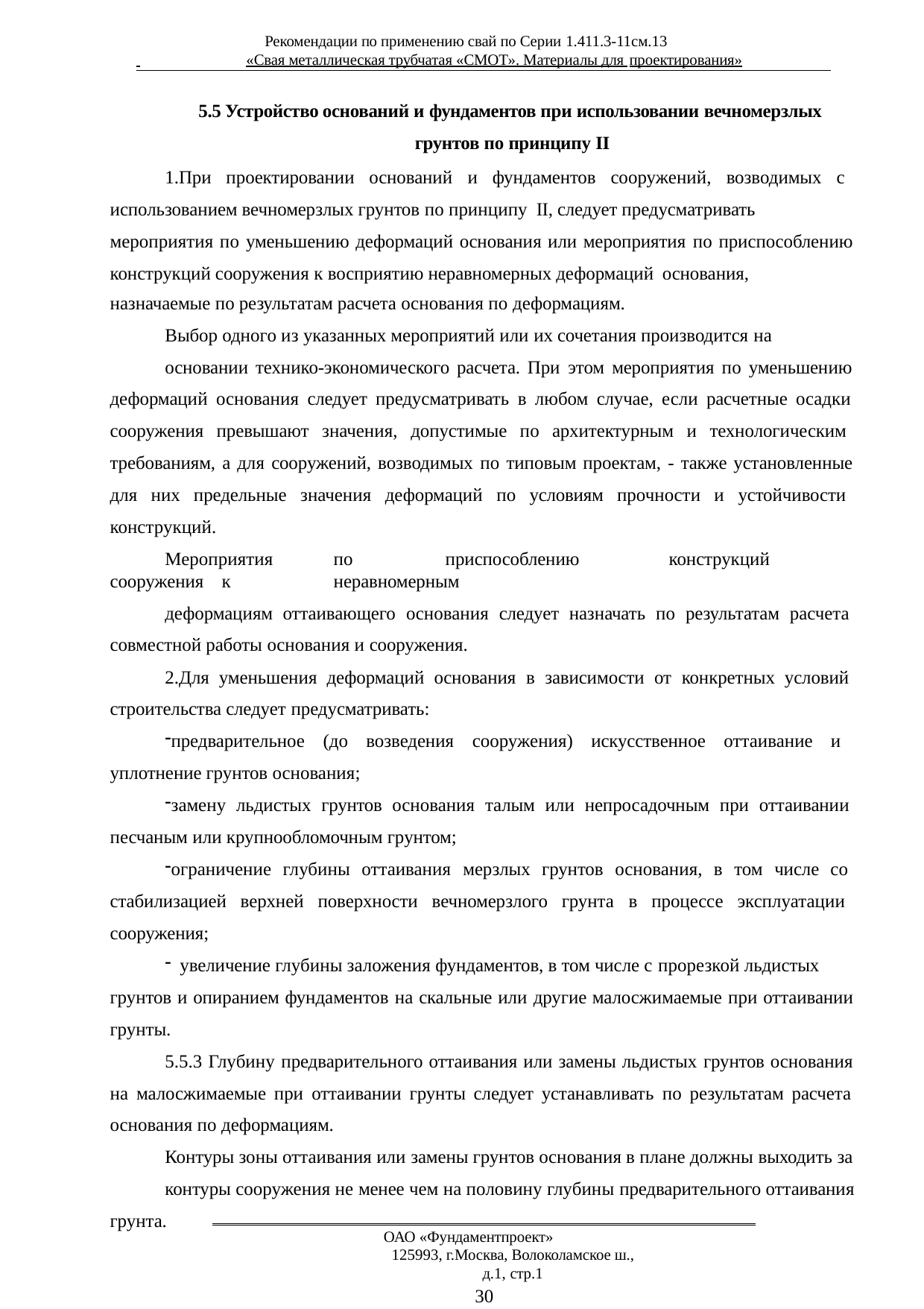

Рекомендации по применению свай по Серии 1.411.3-11см.13
 	«Свая металлическая трубчатая «СМОТ». Материалы для проектирования»

5.5 Устройство оснований и фундаментов при использовании вечномерзлых  грунтов по принципу II
При проектировании оснований и фундаментов сооружений, возводимых с  использованием вечномерзлых грунтов по принципу II, следует предусматривать
мероприятия по уменьшению деформаций основания или мероприятия по приспособлению  конструкций сооружения к восприятию неравномерных деформаций основания,
назначаемые по результатам расчета основания по деформациям.
Выбор одного из указанных мероприятий или их сочетания производится на
основании технико-экономического расчета. При этом мероприятия по уменьшению  деформаций основания следует предусматривать в любом случае, если расчетные осадки  сооружения превышают значения, допустимые по архитектурным и технологическим  требованиям, а для сооружений, возводимых по типовым проектам, - также установленные  для них предельные значения деформаций по условиям прочности и устойчивости  конструкций.
Мероприятия	по	приспособлению	конструкций	сооружения	к	неравномерным
деформациям оттаивающего основания следует назначать по результатам расчета  совместной работы основания и сооружения.
Для уменьшения деформаций основания в зависимости от конкретных условий  строительства следует предусматривать:
предварительное (до возведения сооружения) искусственное оттаивание и  уплотнение грунтов основания;
замену льдистых грунтов основания талым или непросадочным при оттаивании  песчаным или крупнообломочным грунтом;
ограничение глубины оттаивания мерзлых грунтов основания, в том числе со  стабилизацией верхней поверхности вечномерзлого грунта в процессе эксплуатации  сооружения;
увеличение глубины заложения фундаментов, в том числе с прорезкой льдистых
грунтов и опиранием фундаментов на скальные или другие малосжимаемые при оттаивании  грунты.
5.5.3 Глубину предварительного оттаивания или замены льдистых грунтов основания  на малосжимаемые при оттаивании грунты следует устанавливать по результатам расчета  основания по деформациям.
Контуры зоны оттаивания или замены грунтов основания в плане должны выходить за
контуры сооружения не менее чем на половину глубины предварительного оттаивания  грунта.
ОАО «Фундаментпроект»
125993, г.Москва, Волоколамское ш., д.1, стр.1
30